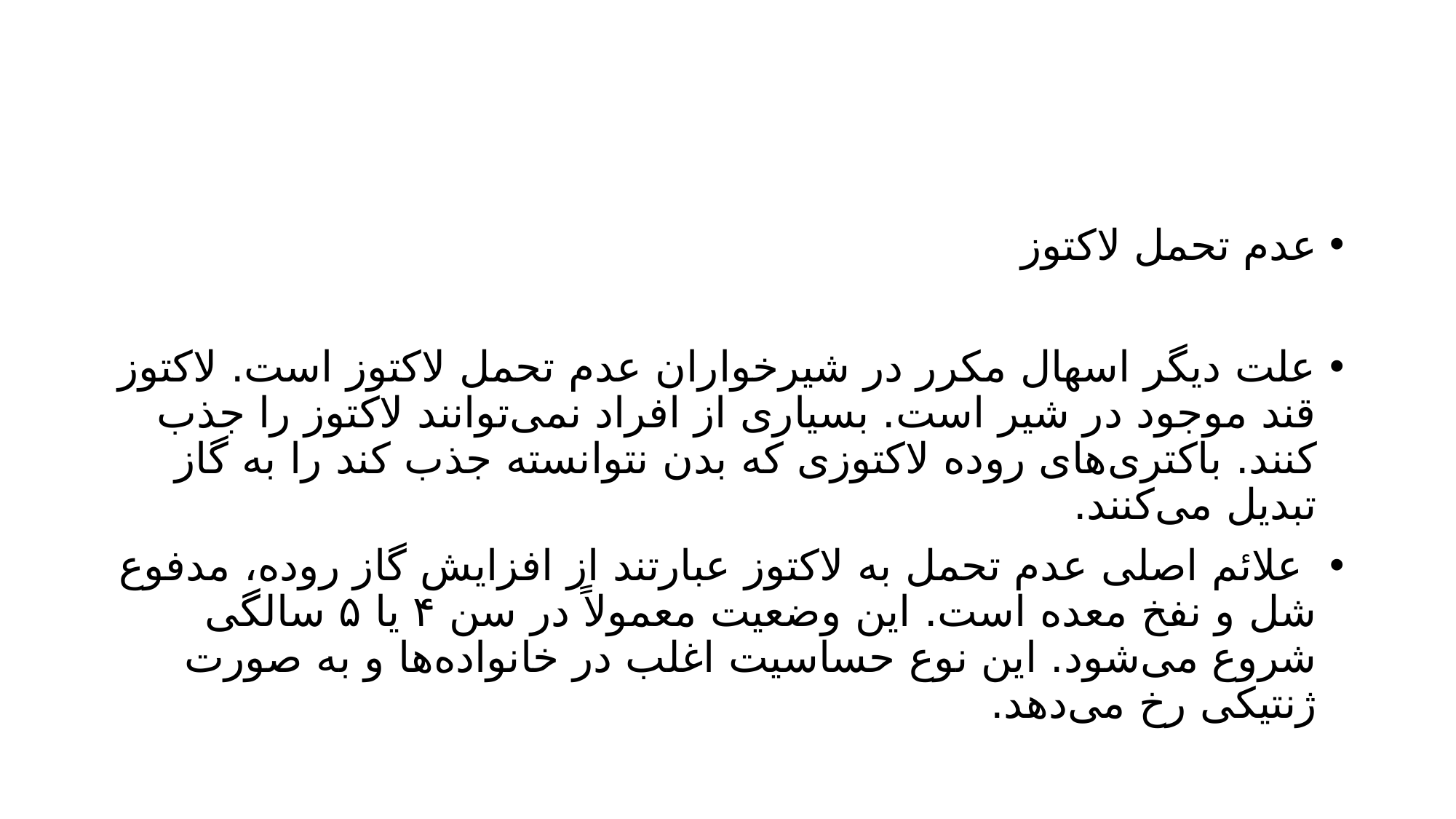

عدم تحمل لاکتوز

علت دیگر اسهال مکرر در شیرخواران عدم تحمل لاکتوز است. لاکتوز قند موجود در شیر است. بسیاری از افراد نمی‌توانند لاکتوز را جذب کنند. باکتری‌های روده لاکتوزی که بدن نتوانسته جذب کند را به گاز تبدیل می‌کنند.
 علائم اصلی عدم تحمل به لاکتوز عبارتند از افزایش گاز روده، مدفوع شل و نفخ معده است. این وضعیت معمولاً در سن ۴ یا ۵ سالگی شروع می‌شود. این نوع حساسیت اغلب در خانواده‌ها و به صورت ژنتیکی رخ می‌دهد.